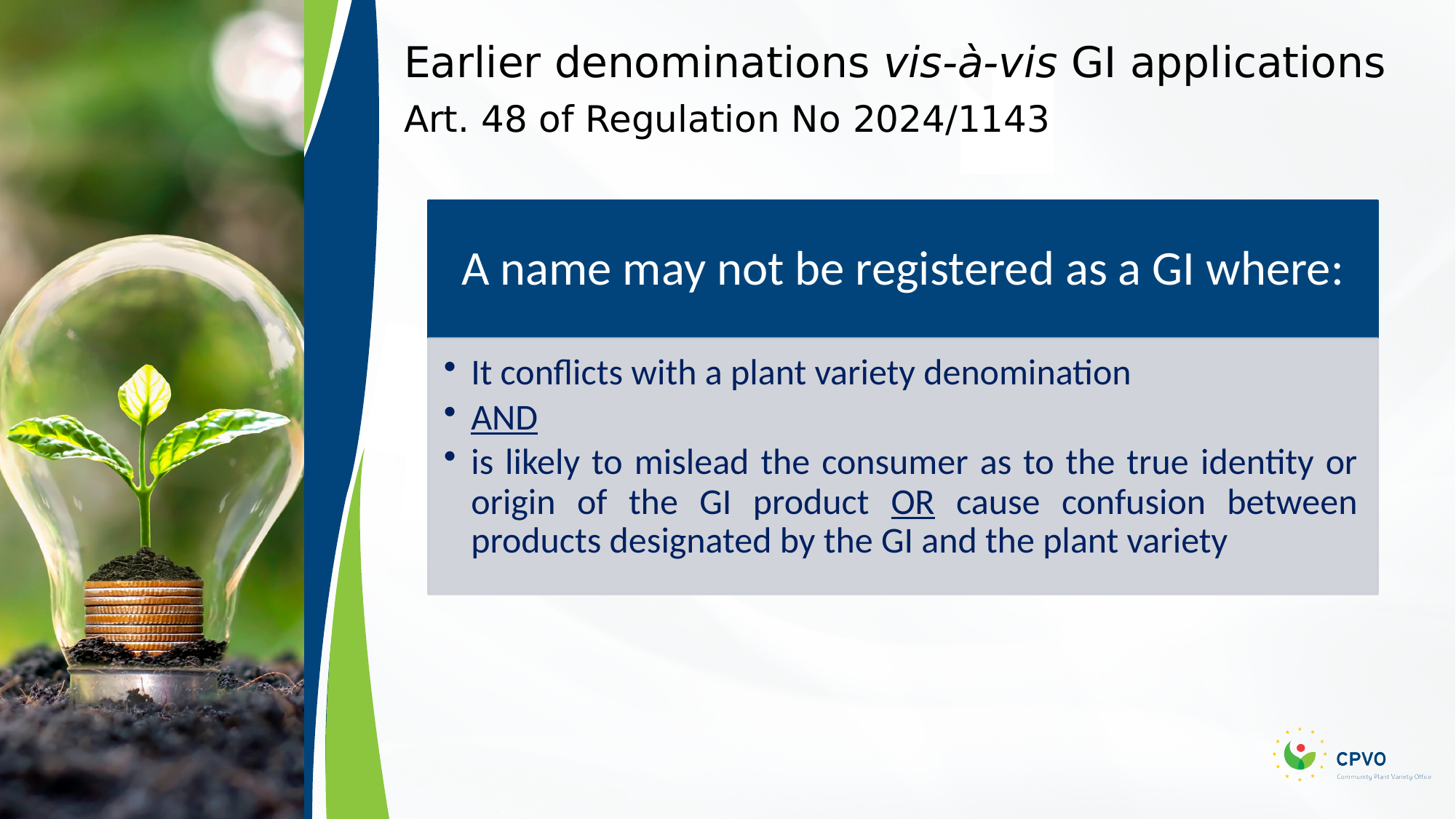

Earlier denominations vis-à-vis GI applications
Art. 48 of Regulation No 2024/1143
A name may not be registered as a GI where:
It conflicts with a plant variety denomination
AND
is likely to mislead the consumer as to the true identity or origin of the GI product OR cause confusion between products designated by the GI and the plant variety